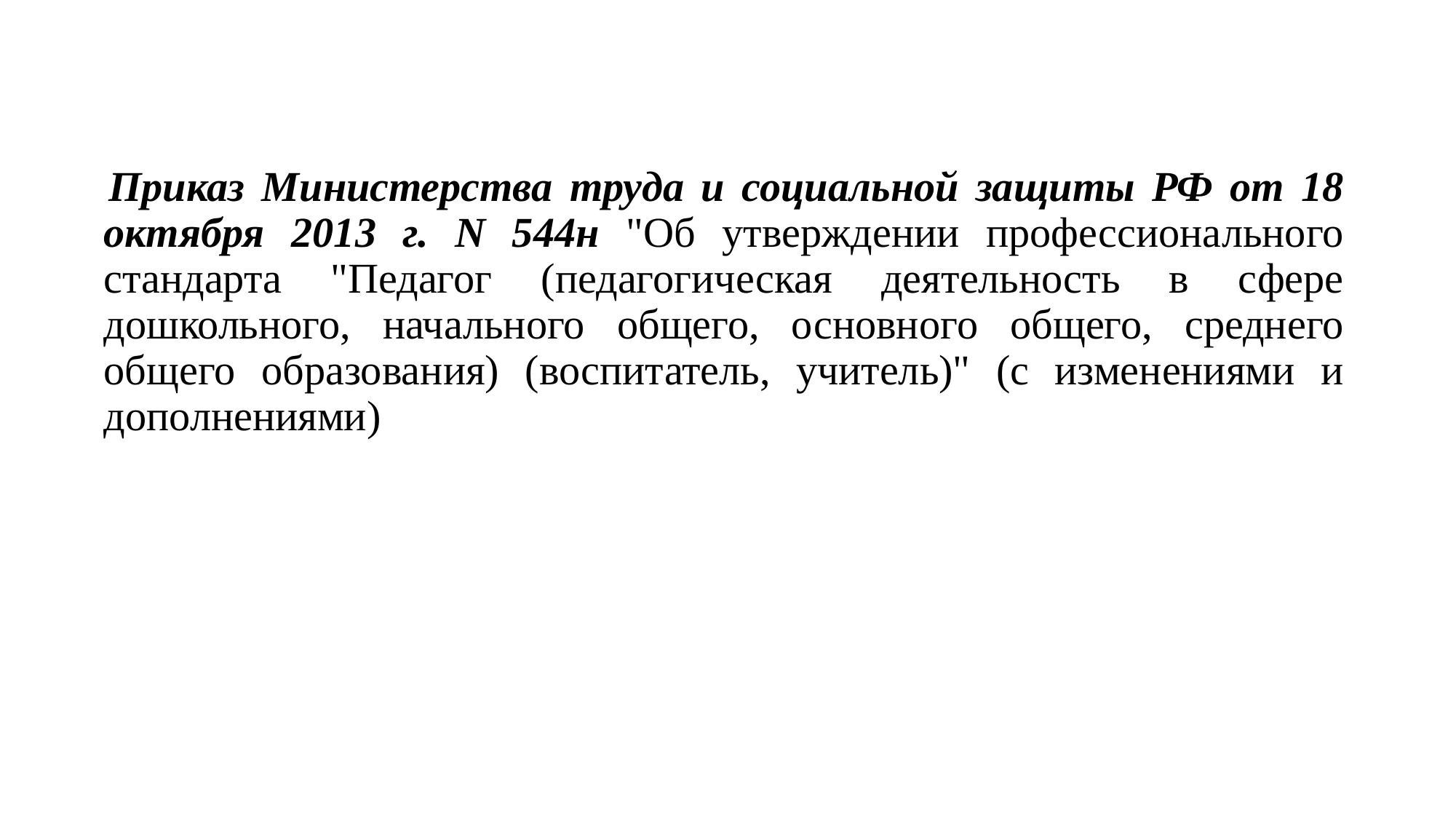

Приказ Министерства труда и социальной защиты РФ от 18 октября 2013 г. N 544н "Об утверждении профессионального стандарта "Педагог (педагогическая деятельность в сфере дошкольного, начального общего, основного общего, среднего общего образования) (воспитатель, учитель)" (с изменениями и дополнениями)